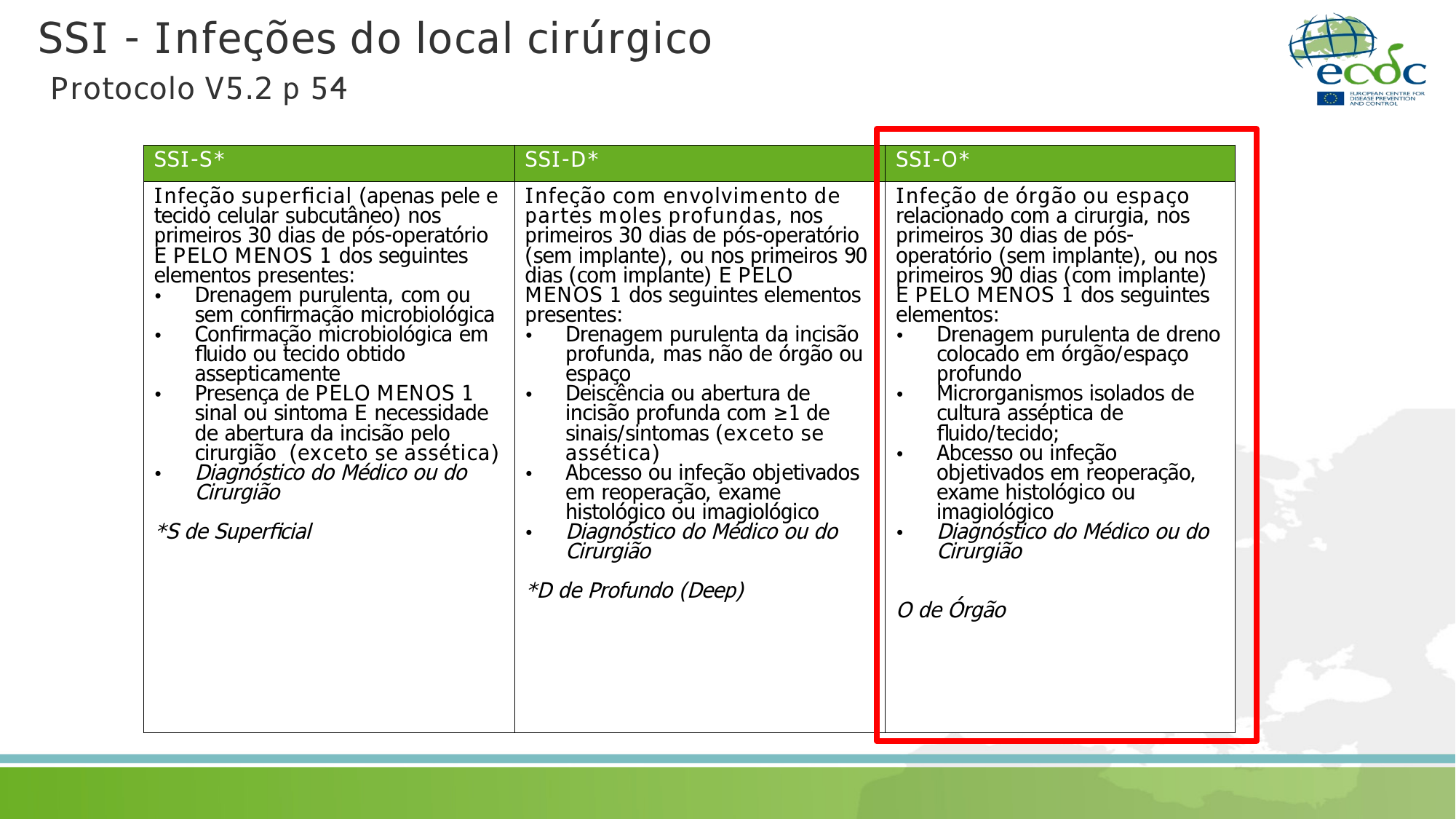

SSI - Infeções do local cirúrgico
 Protocolo V5.2 p 54

| SSI-S\* | SSI-D\* | SSI-O\* |
| --- | --- | --- |
| Infeção superficial (apenas pele e tecido celular subcutâneo) nos primeiros 30 dias de pós-operatório E PELO MENOS 1 dos seguintes elementos presentes: Drenagem purulenta, com ou sem confirmação microbiológica Confirmação microbiológica em fluido ou tecido obtido assepticamente Presença de PELO MENOS 1 sinal ou sintoma E necessidade de abertura da incisão pelo cirurgião (exceto se assética) Diagnóstico do Médico ou do Cirurgião \*S de Superficial | Infeção com envolvimento de partes moles profundas, nos primeiros 30 dias de pós-operatório (sem implante), ou nos primeiros 90 dias (com implante) E PELO MENOS 1 dos seguintes elementos presentes: Drenagem purulenta da incisão profunda, mas não de órgão ou espaço Deiscência ou abertura de incisão profunda com ≥1 de sinais/sintomas (exceto se assética) Abcesso ou infeção objetivados em reoperação, exame histológico ou imagiológico Diagnóstico do Médico ou do Cirurgião \*D de Profundo (Deep) | Infeção de órgão ou espaço relacionado com a cirurgia, nos primeiros 30 dias de pós-operatório (sem implante), ou nos primeiros 90 dias (com implante) E PELO MENOS 1 dos seguintes elementos: Drenagem purulenta de dreno colocado em órgão/espaço profundo Microrganismos isolados de cultura asséptica de fluido/tecido; Abcesso ou infeção objetivados em reoperação, exame histológico ou imagiológico Diagnóstico do Médico ou do Cirurgião O de Órgão |